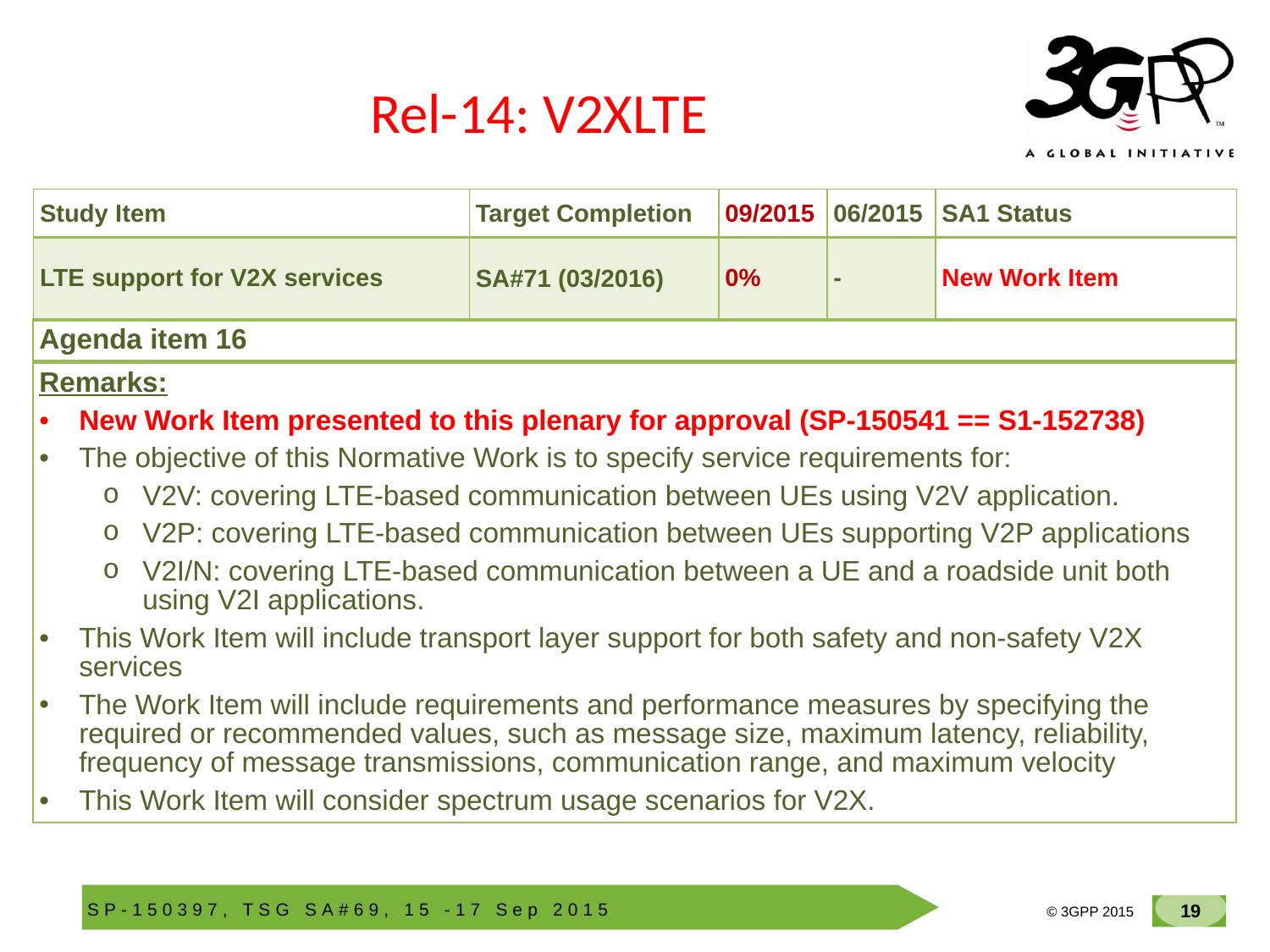

# Rel-14: V2XLTE
| Study Item | Target Completion | 09/2015 | 06/2015 | SA1 Status |
| --- | --- | --- | --- | --- |
| LTE support for V2X services | SA#71 (03/2016) | 0% | - | New Work Item |
| Agenda item 16 |
| --- |
|  |
| Remarks: New Work Item presented to this plenary for approval (SP-150541 == S1-152738) The objective of this Normative Work is to specify service requirements for: V2V: covering LTE-based communication between UEs using V2V application. V2P: covering LTE-based communication between UEs supporting V2P applications V2I/N: covering LTE-based communication between a UE and a roadside unit both using V2I applications. This Work Item will include transport layer support for both safety and non-safety V2X services The Work Item will include requirements and performance measures by specifying the required or recommended values, such as message size, maximum latency, reliability, frequency of message transmissions, communication range, and maximum velocity This Work Item will consider spectrum usage scenarios for V2X. |